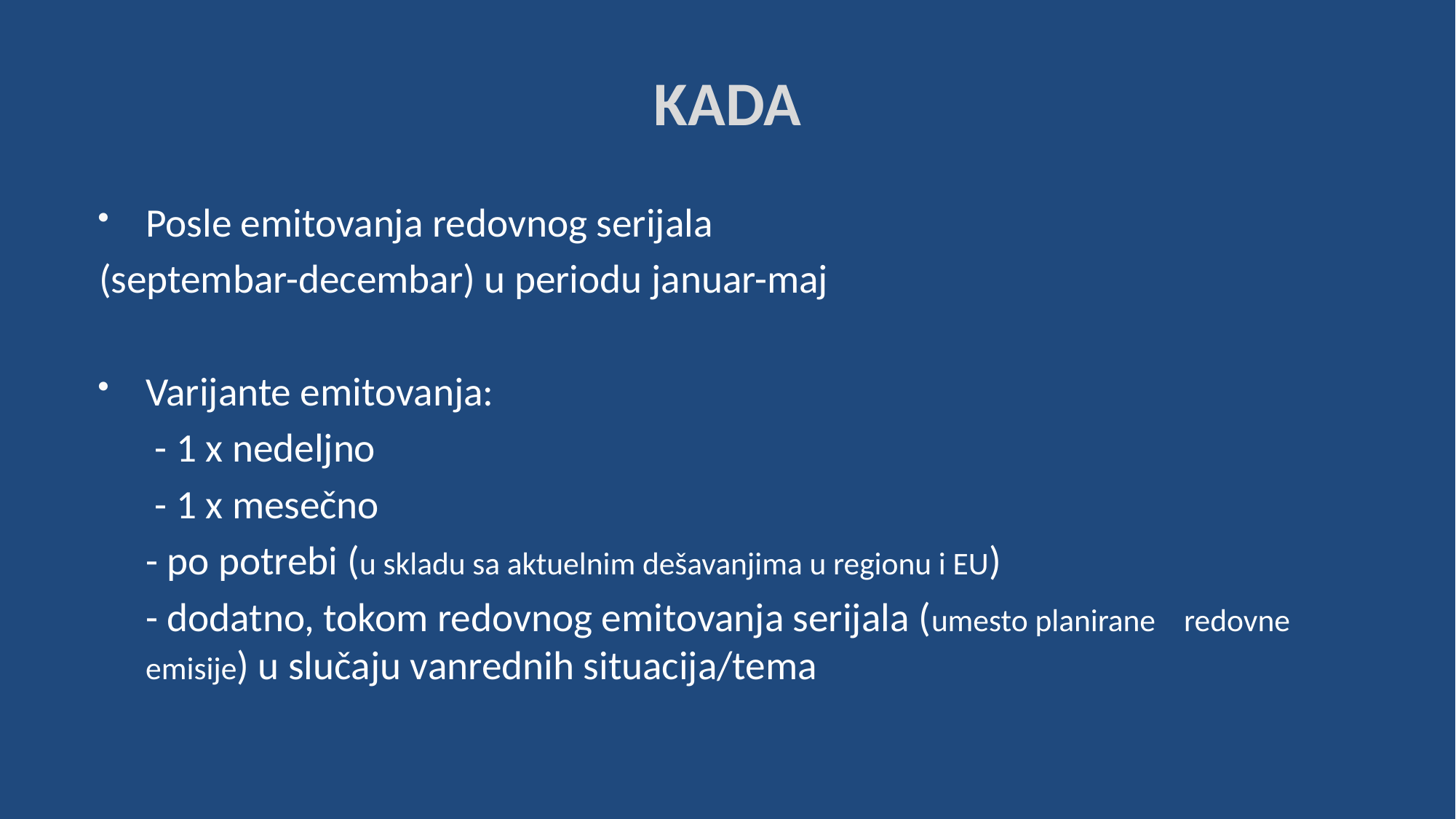

# KADA
Posle emitovanja redovnog serijala
(septembar-decembar) u periodu januar-maj

Varijante emitovanja:
	 - 1 x nedeljno
	 - 1 x mesečno
 	- po potrebi (u skladu sa aktuelnim dešavanjima u regionu i EU)
 	- dodatno, tokom redovnog emitovanja serijala (umesto planirane    redovne emisije) u slučaju vanrednih situacija/tema